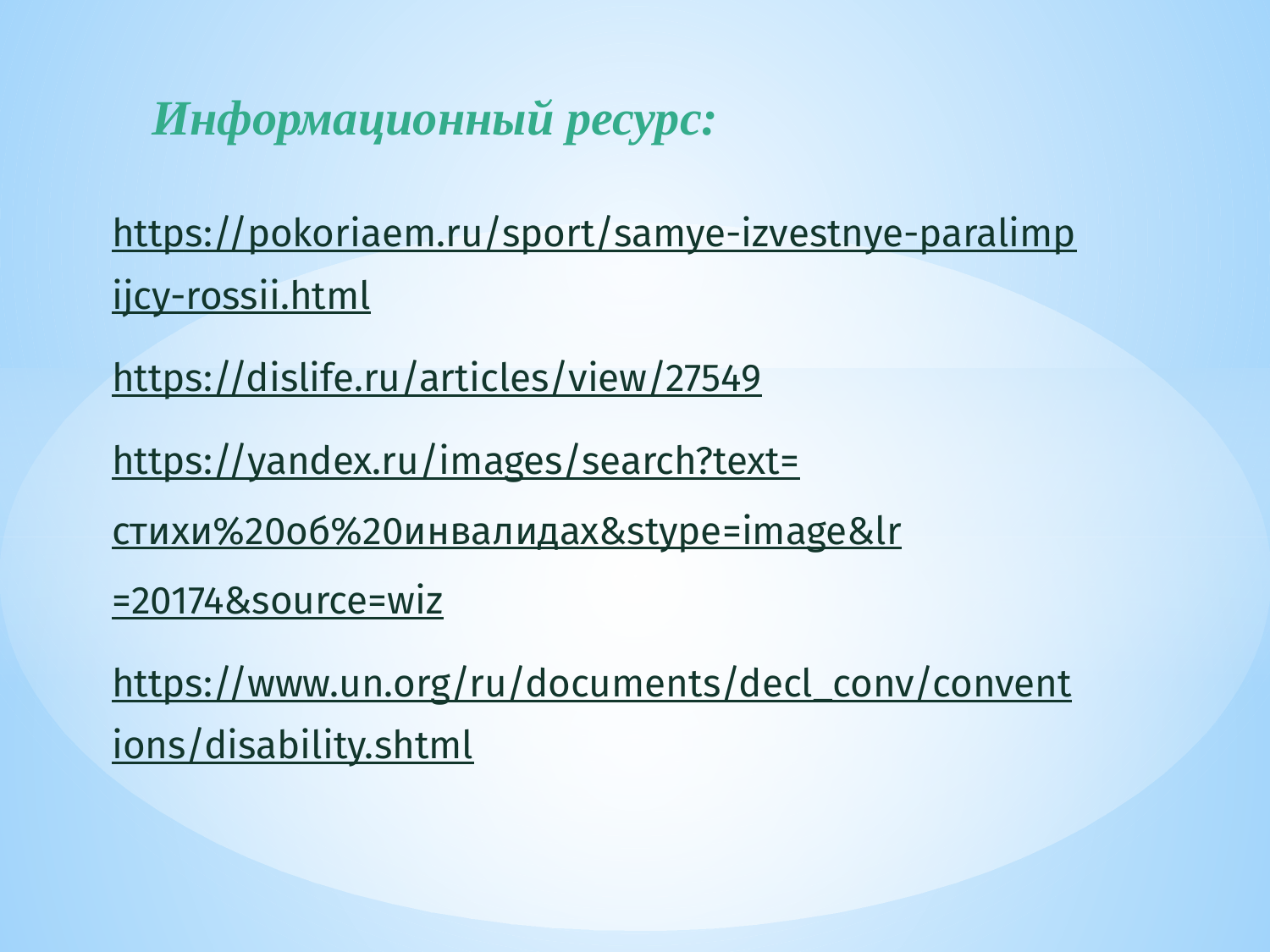

# Информационный ресурс:
https://pokoriaem.ru/sport/samye-izvestnye-paralimpijcy-rossii.html
https://dislife.ru/articles/view/27549
https://yandex.ru/images/search?text=стихи%20об%20инвалидах&stype=image&lr=20174&source=wiz
https://www.un.org/ru/documents/decl_conv/conventions/disability.shtml